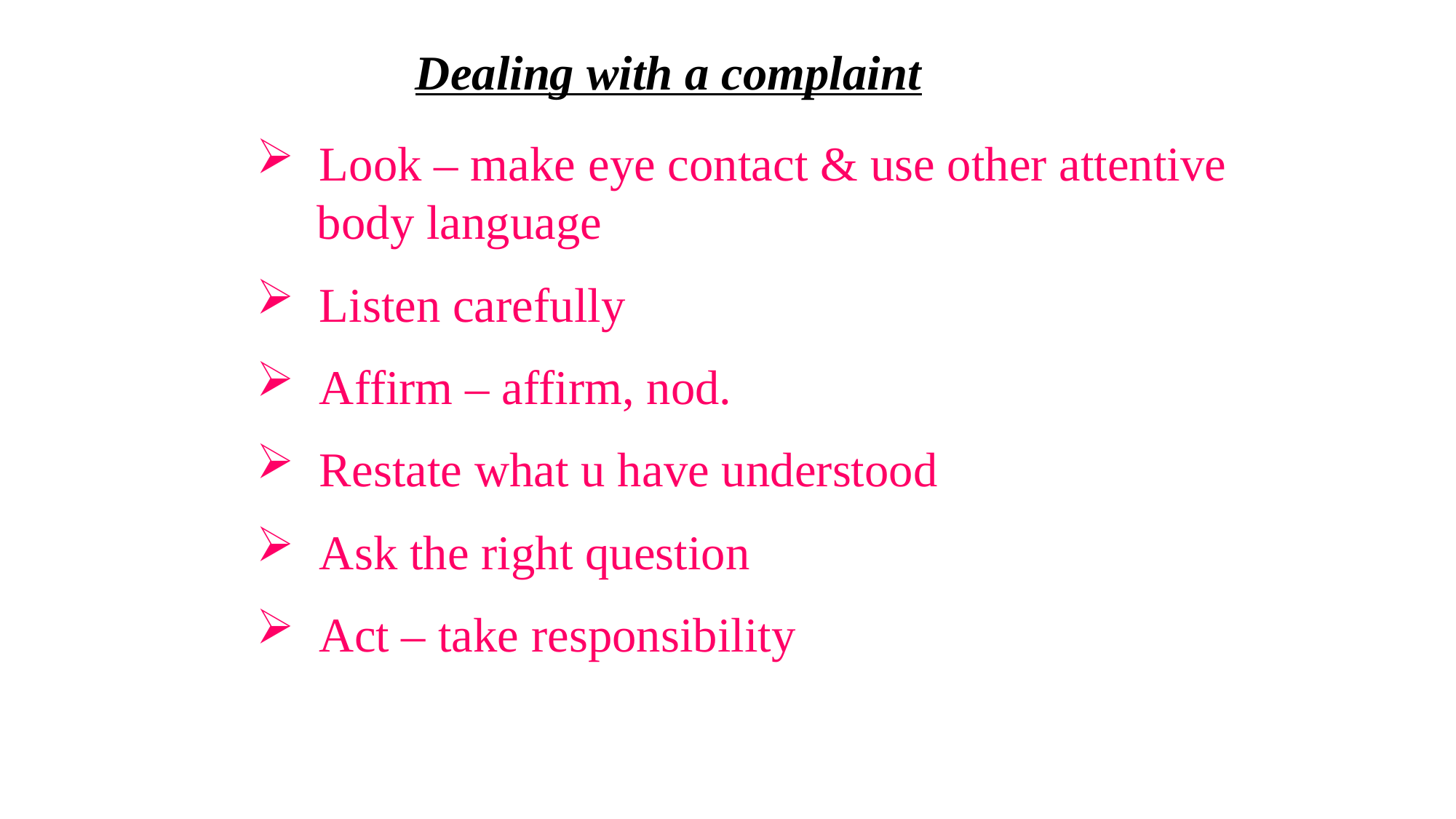

Dealing with a complaint
  Look – make eye contact & use other attentive
     body language
  Listen carefully
  Affirm – affirm, nod.
  Restate what u have understood
  Ask the right question
  Act – take responsibility